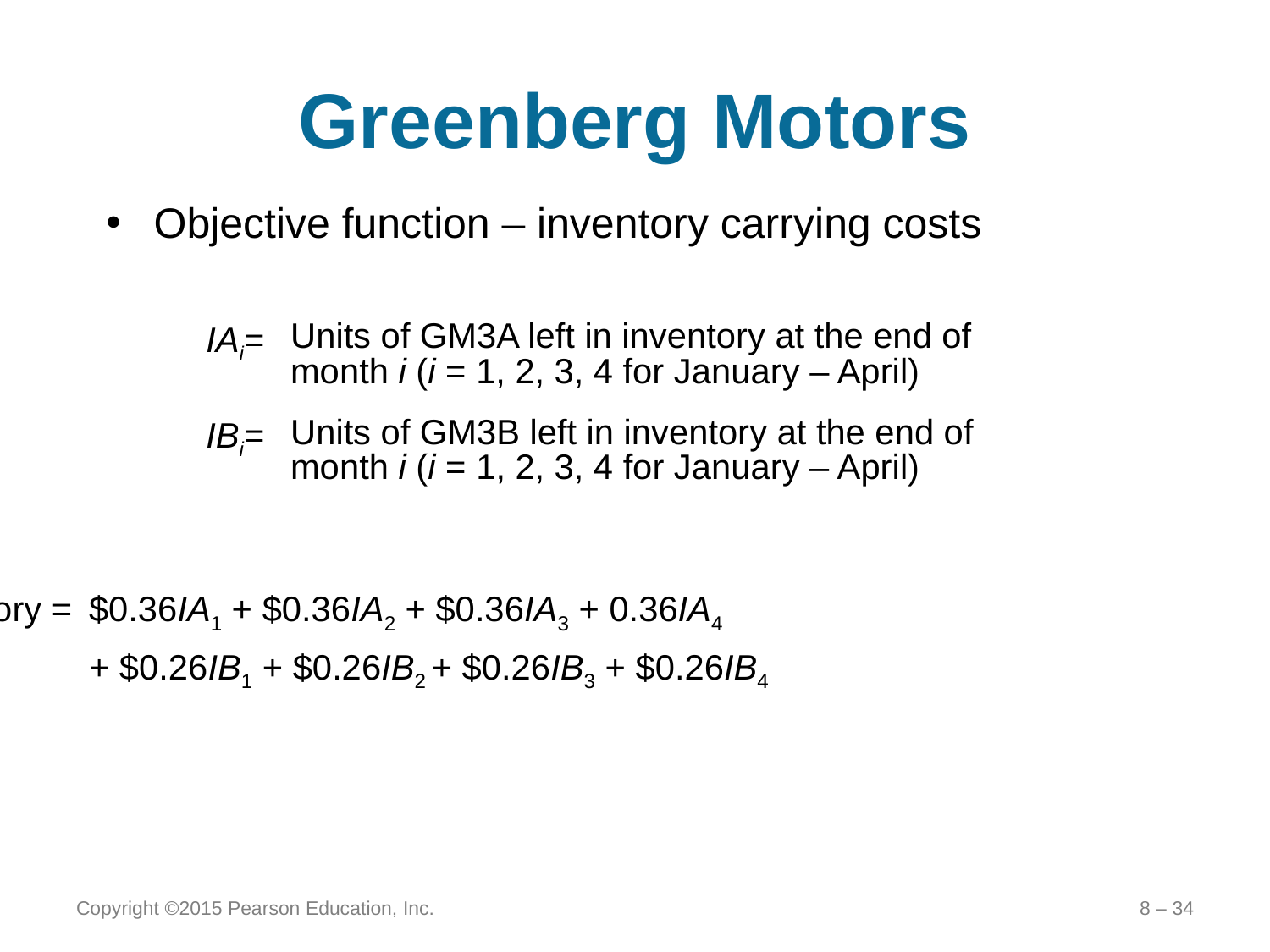

# Greenberg Motors
Objective function – inventory carrying costs
| IAi= | Units of GM3A left in inventory at the end of month i (i = 1, 2, 3, 4 for January – April) |
| --- | --- |
| IBi= | Units of GM3B left in inventory at the end of month i (i = 1, 2, 3, 4 for January – April) |
Cost of carrying inventory =	$0.36IA1 + $0.36IA2 + $0.36IA3 + 0.36IA4
	+ $0.26IB1 + $0.26IB2 + $0.26IB3 + $0.26IB4
Copyright ©2015 Pearson Education, Inc.
8 – 34